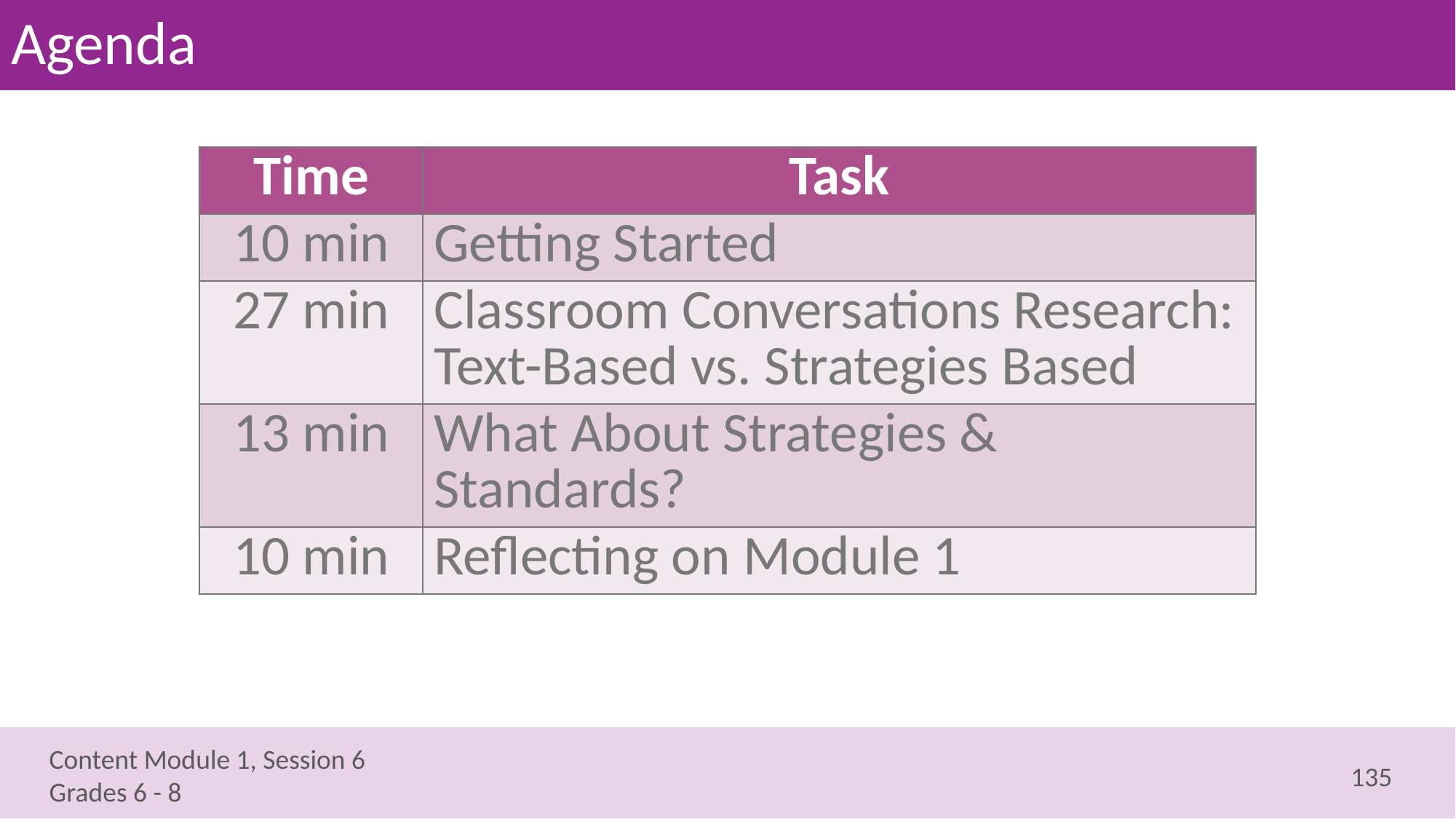

# Agenda

| Time | Task |
| --- | --- |
| 10 min | Getting Started |
| 27 min | Classroom Conversations Research: Text-Based vs. Strategies Based |
| 13 min | What About Strategies & Standards? |
| 10 min | Reflecting on Module 1 |
135